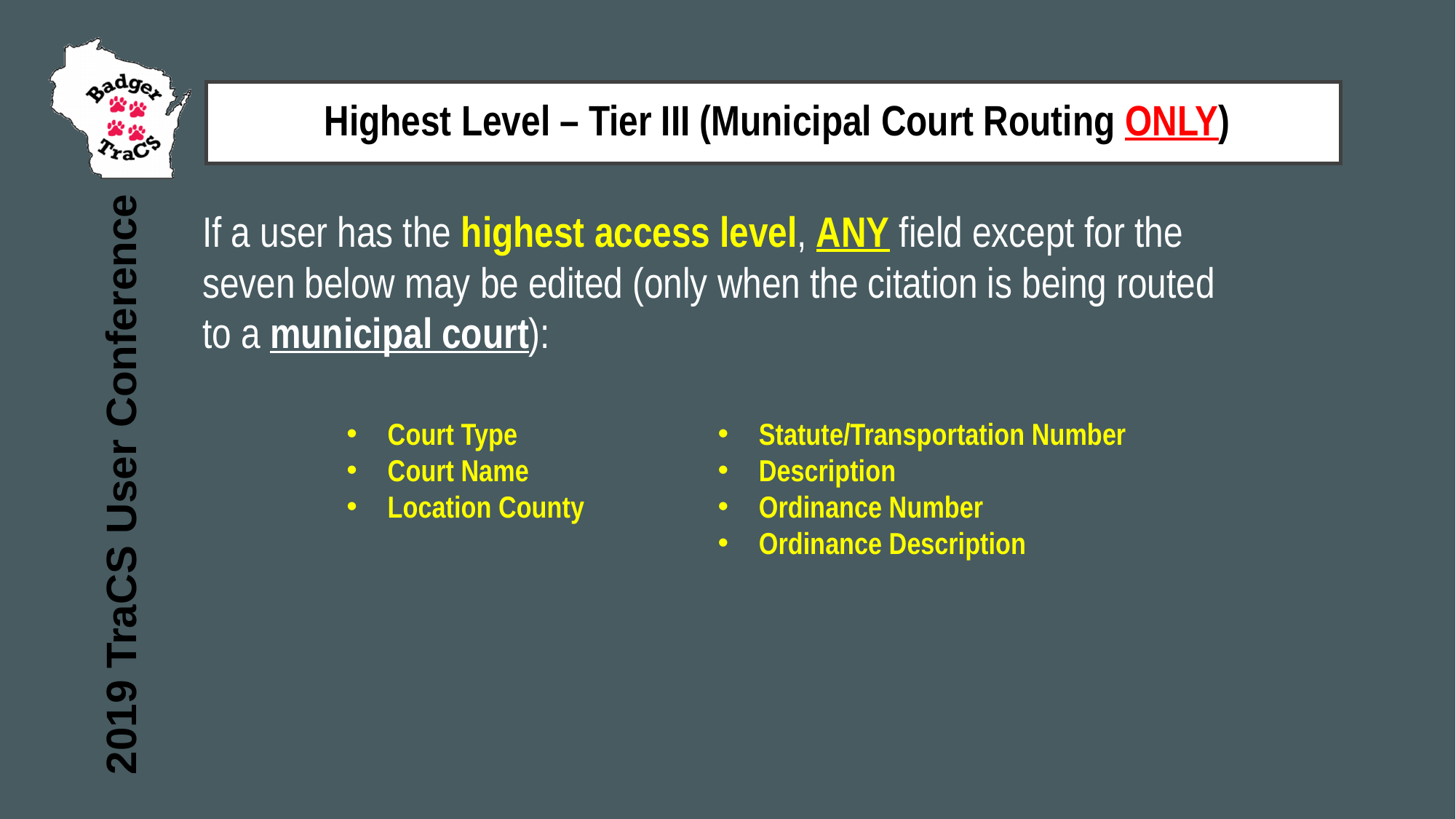

Highest Level – Tier III (Municipal Court Routing ONLY)
If a user has the highest access level, ANY field except for the seven below may be edited (only when the citation is being routed to a municipal court):
Court Type
Court Name
Location County
Statute/Transportation Number
Description
Ordinance Number
Ordinance Description